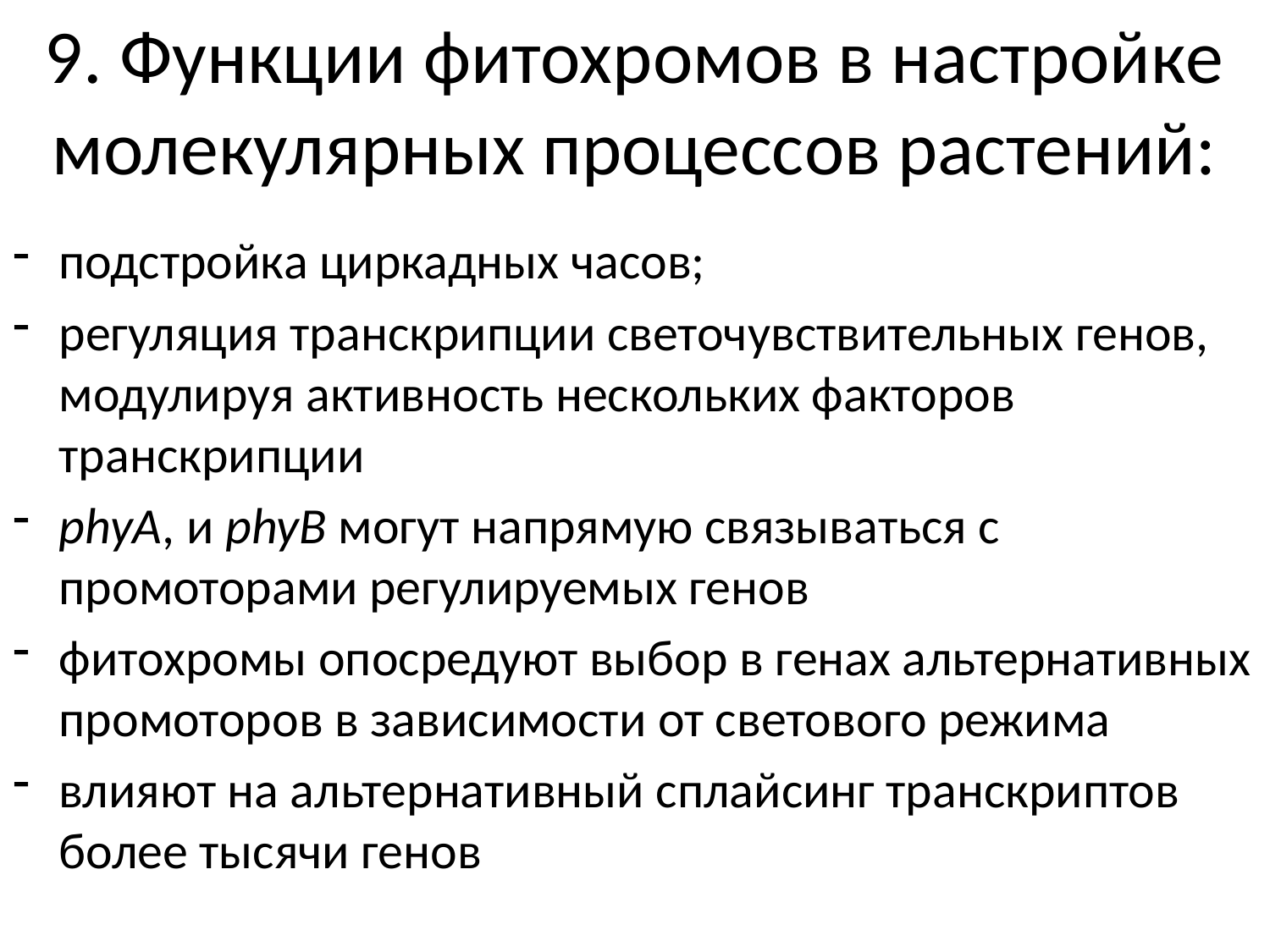

# 9. Функции фитохромов в настройке молекулярных процессов растений:
подстройка циркадных часов;
регуляция транскрипции светочувствительных генов, модулируя активность нескольких факторов транскрипции
phyA, и phyB могут напрямую связываться с промоторами регулируемых генов
фитохромы опосредуют выбор в генах альтернативных промоторов в зависимости от светового режима
влияют на альтернативный сплайсинг транскриптов более тысячи генов